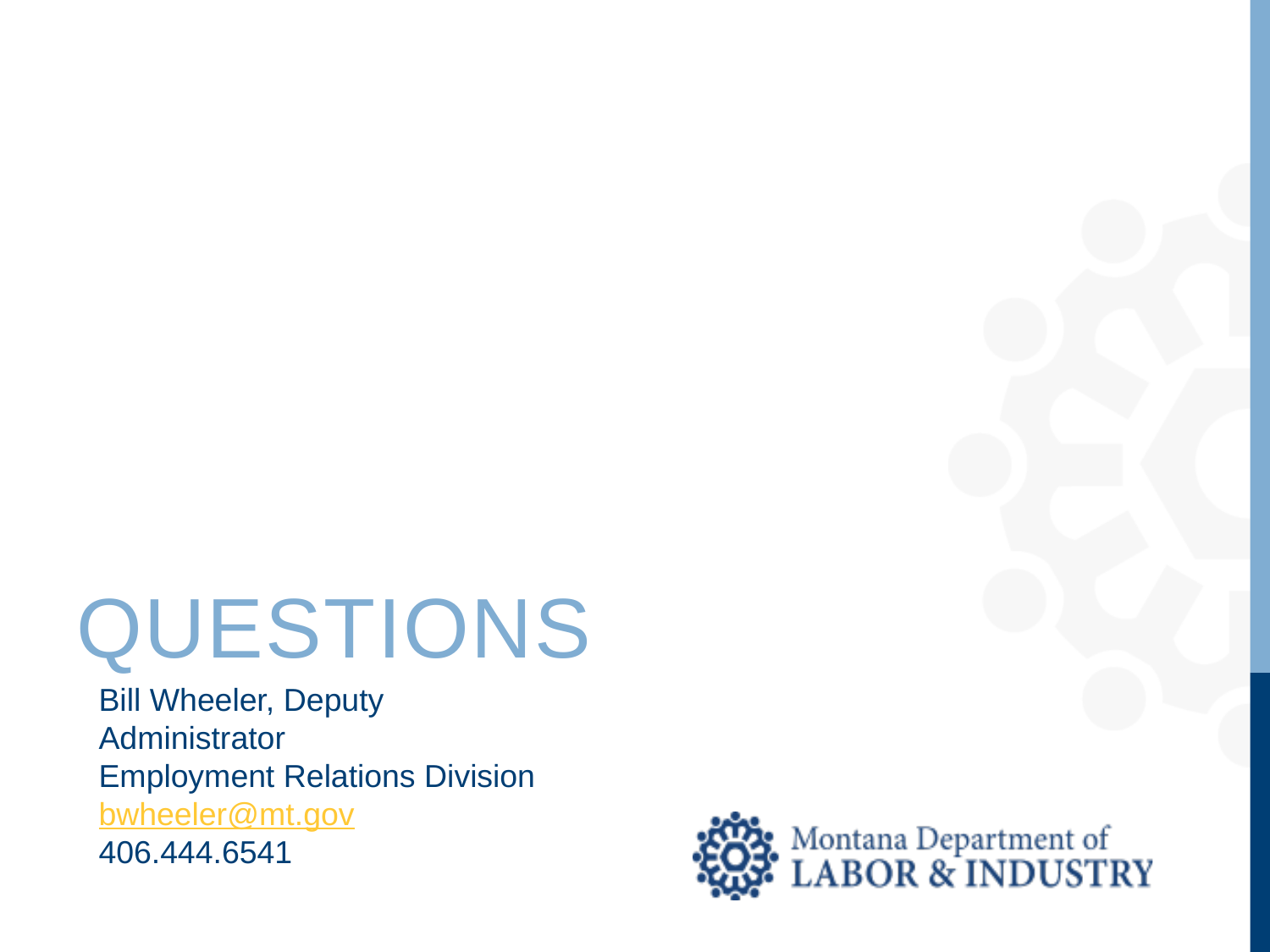

questions
Bill Wheeler, Deputy Administrator
Employment Relations Division
bwheeler@mt.gov
406.444.6541